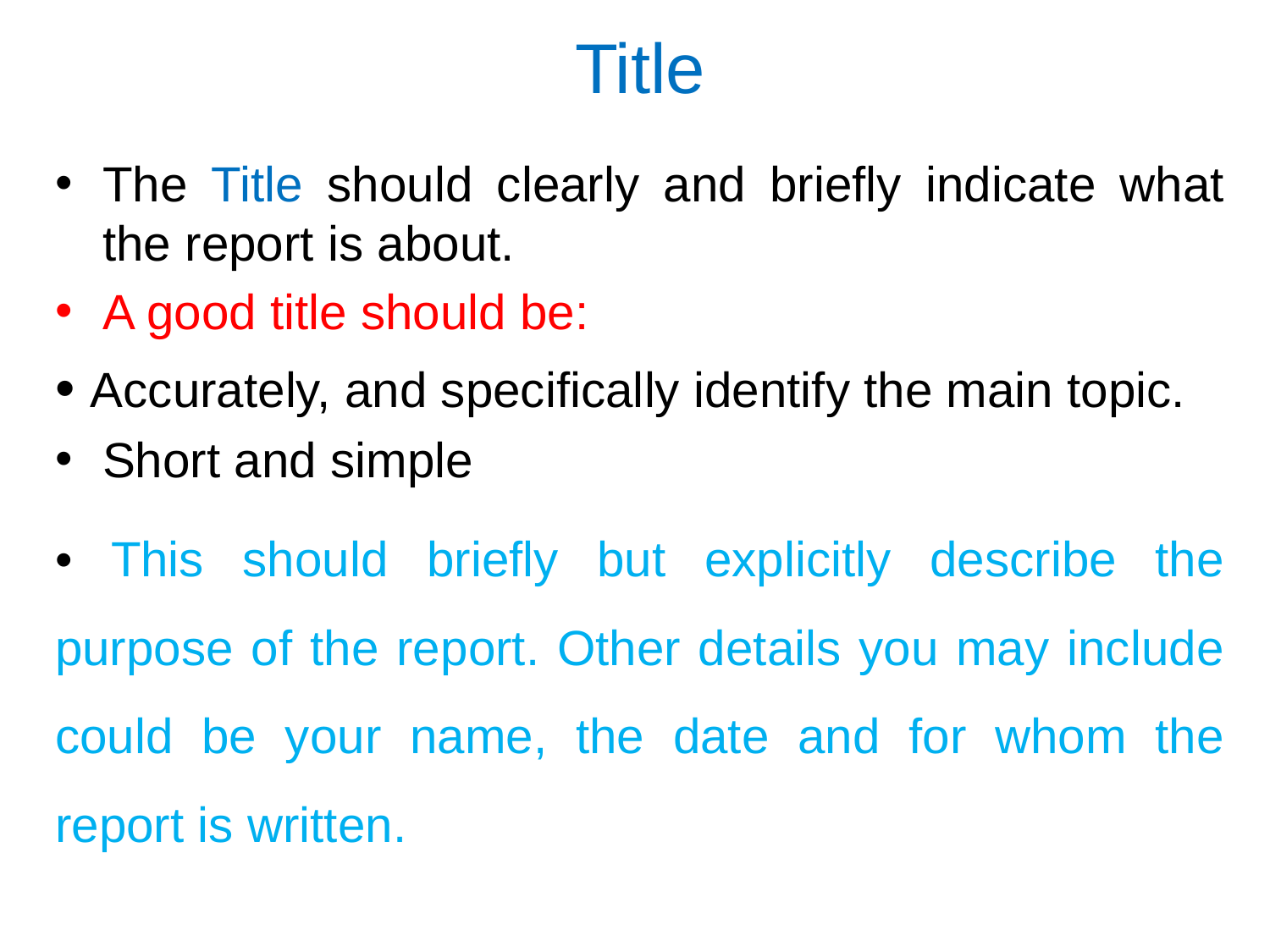

# Title
The Title should clearly and briefly indicate what the report is about.
A good title should be:
• Accurately, and specifically identify the main topic.
Short and simple
• This should briefly but explicitly describe the purpose of the report. Other details you may include could be your name, the date and for whom the report is written.